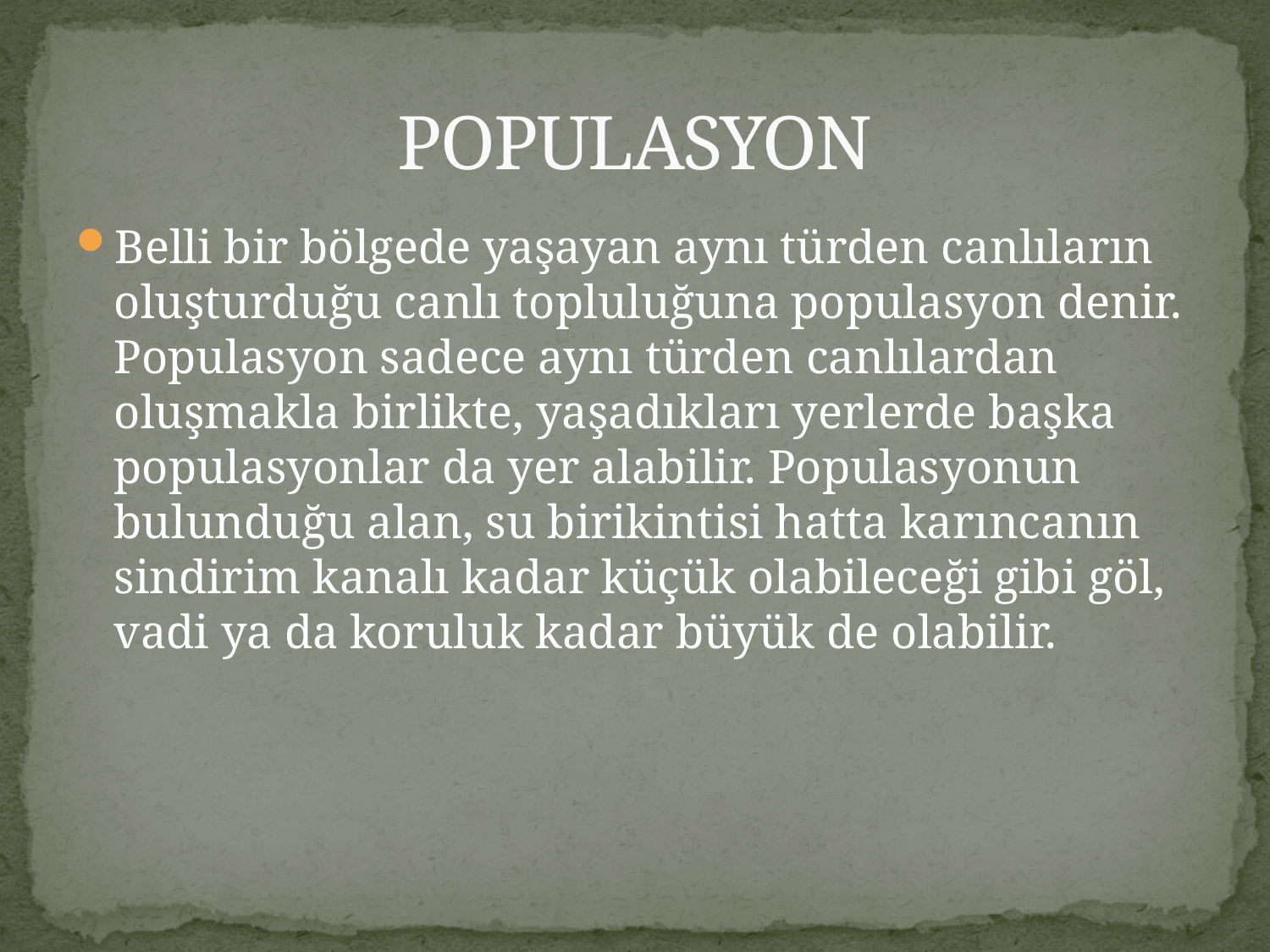

# POPULASYON
Belli bir bölgede yaşayan aynı türden canlıların oluşturduğu canlı topluluğuna populasyon denir. Populasyon sadece aynı türden canlılardan oluşmakla birlikte, yaşadıkları yerlerde başka populasyonlar da yer alabilir. Populasyonun bulunduğu alan, su birikintisi hatta karıncanın sindirim kanalı kadar küçük olabileceği gibi göl, vadi ya da koruluk kadar büyük de olabilir.